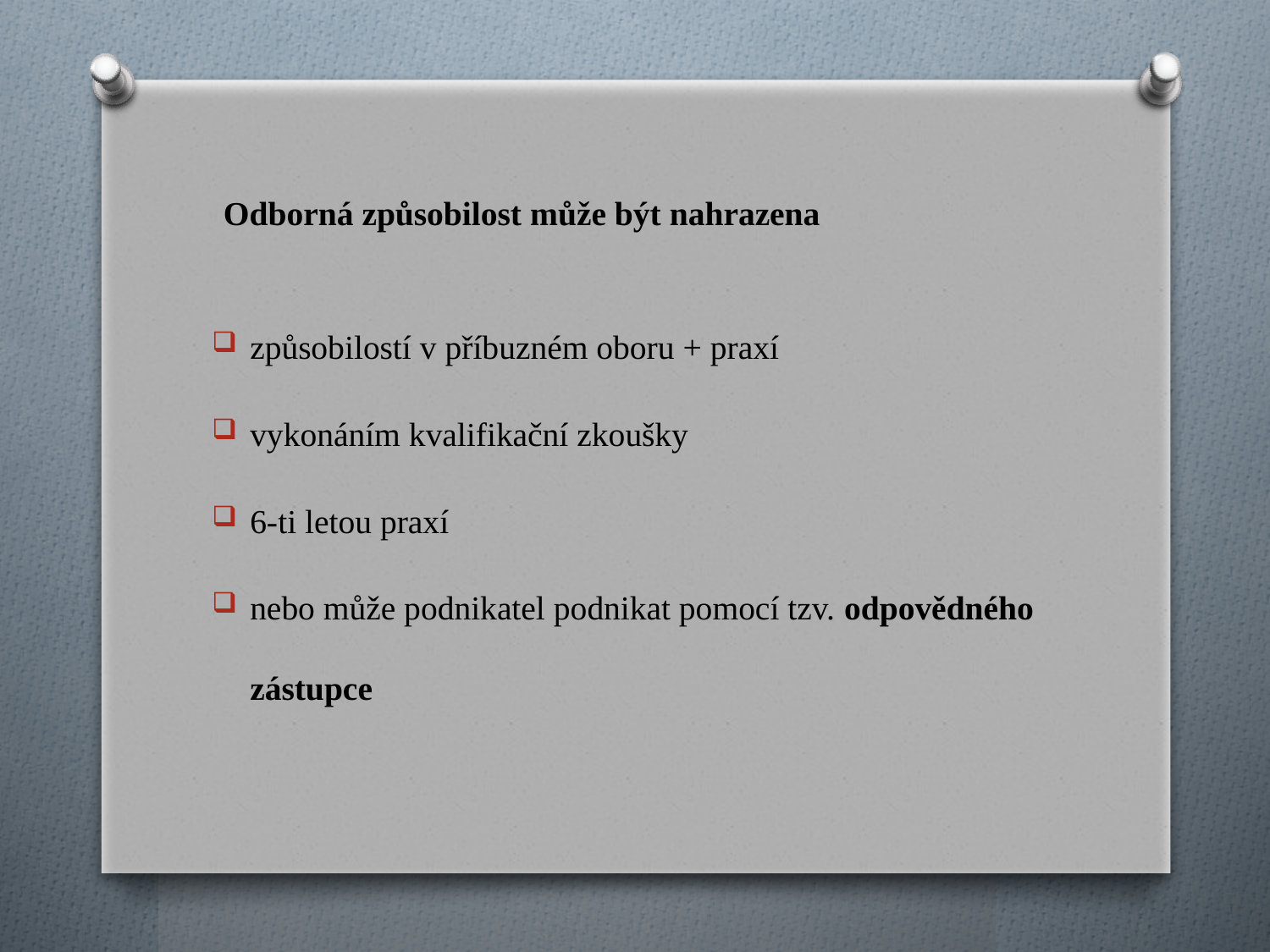

Odborná způsobilost může být nahrazena

způsobilostí v příbuzném oboru + praxí
vykonáním kvalifikační zkoušky
6-ti letou praxí
nebo může podnikatel podnikat pomocí tzv. odpovědného zástupce